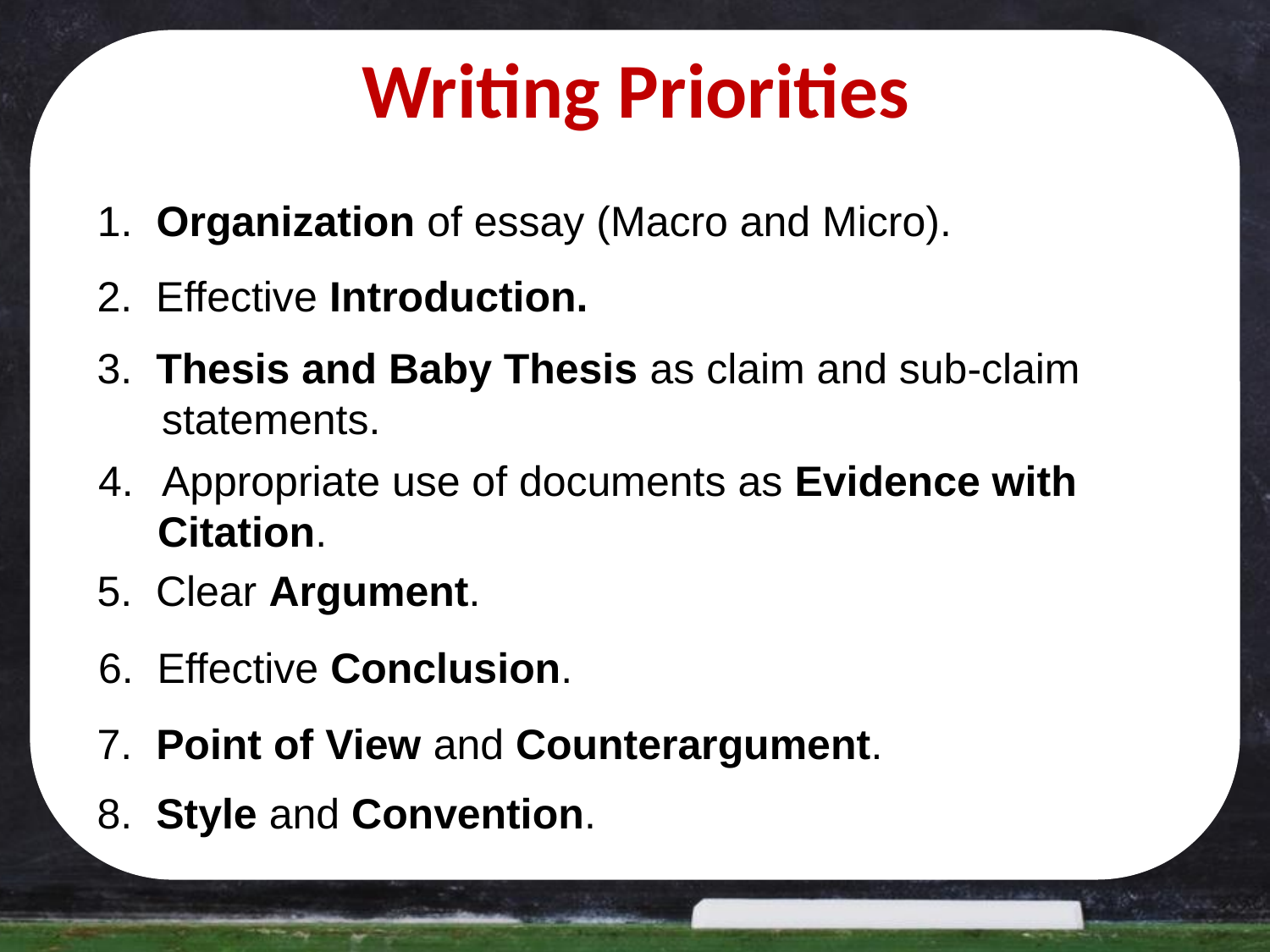

Writing Priorities
Writing Priorities

1.  Organization of essay (Macro and Micro).
2.  Effective Introduction.
3.  Thesis and Baby Thesis as claim and sub-claim statements.
Appropriate use of documents as Evidence with
     Citation.
5.  Clear Argument.
6.  Effective Conclusion.
7.  Point of View and Counterargument.
8.  Style and Convention.